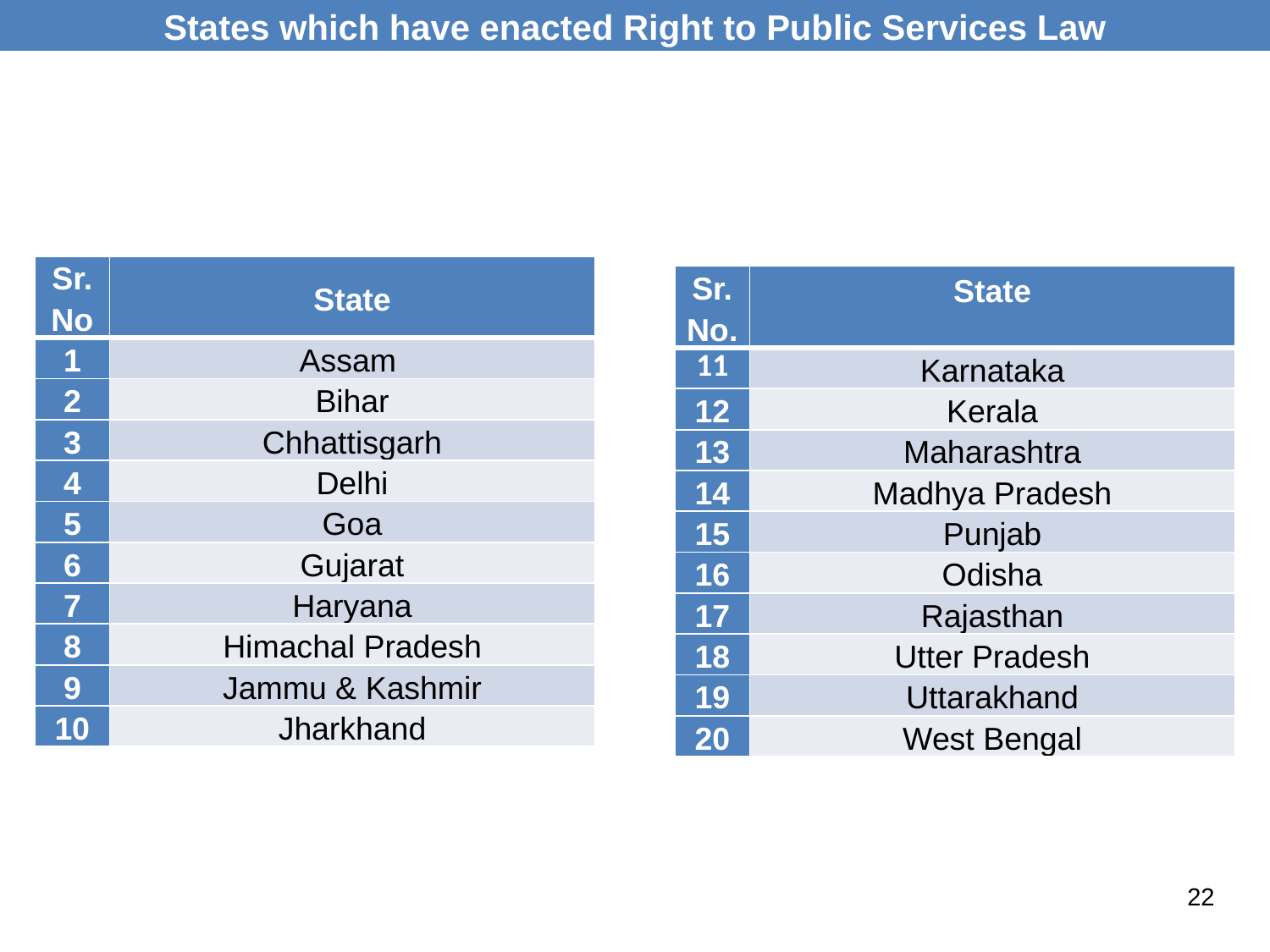

# States which have enacted Right to Public Services Law
| Sr. No | State |
| --- | --- |
| 1 | Assam |
| 2 | Bihar |
| 3 | Chhattisgarh |
| 4 | Delhi |
| 5 | Goa |
| 6 | Gujarat |
| 7 | Haryana |
| 8 | Himachal Pradesh |
| 9 | Jammu & Kashmir |
| 10 | Jharkhand |
| Sr. No. | State |
| --- | --- |
| 11 | Karnataka |
| 12 | Kerala |
| 13 | Maharashtra |
| 14 | Madhya Pradesh |
| 15 | Punjab |
| 16 | Odisha |
| 17 | Rajasthan |
| 18 | Utter Pradesh |
| 19 | Uttarakhand |
| 20 | West Bengal |
22